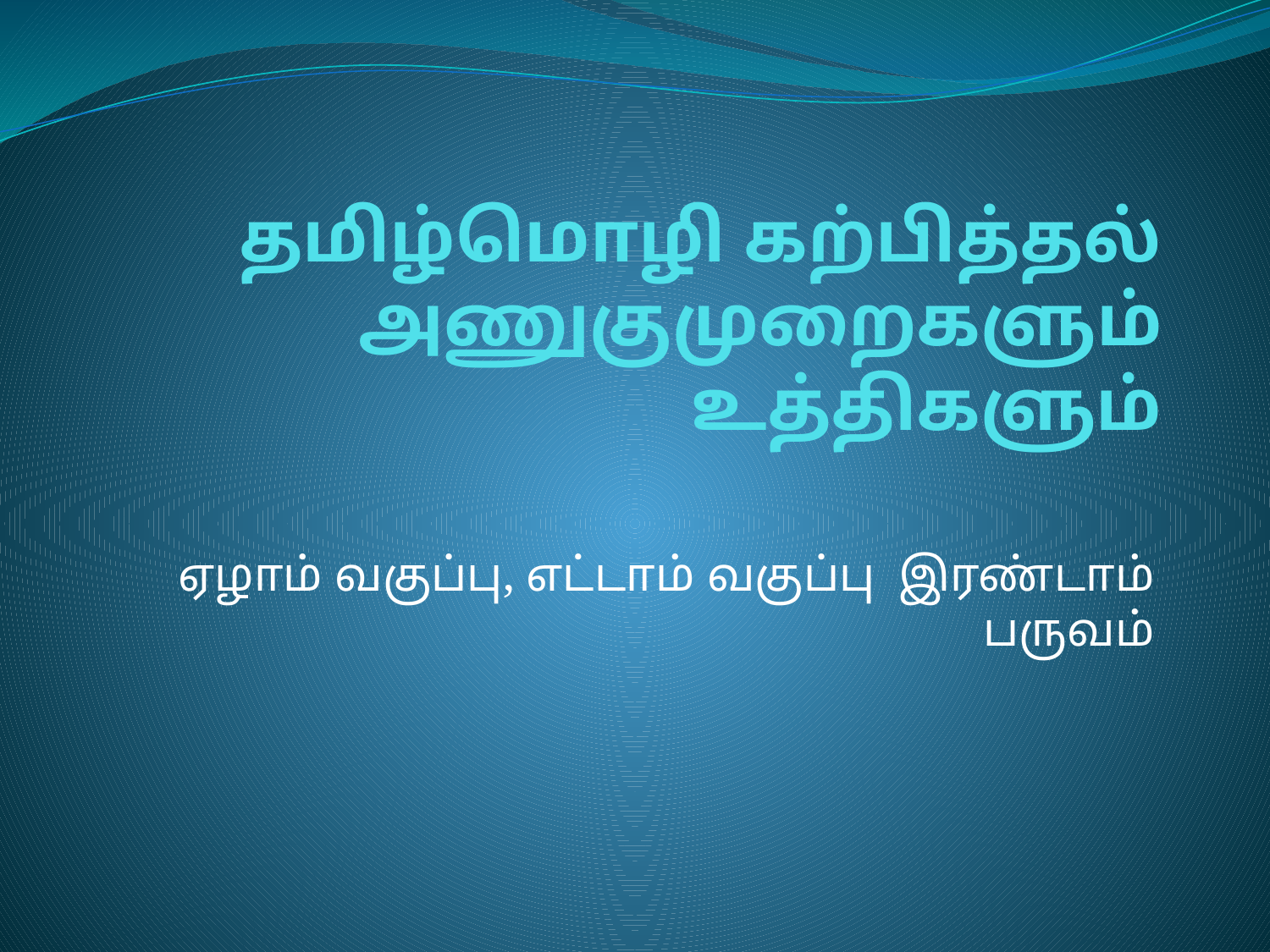

# தமிழ்மொழி கற்பித்தல் அணுகுமுறைகளும் உத்திகளும்
ஏழாம் வகுப்பு, எட்டாம் வகுப்பு  இரண்டாம் பருவம்